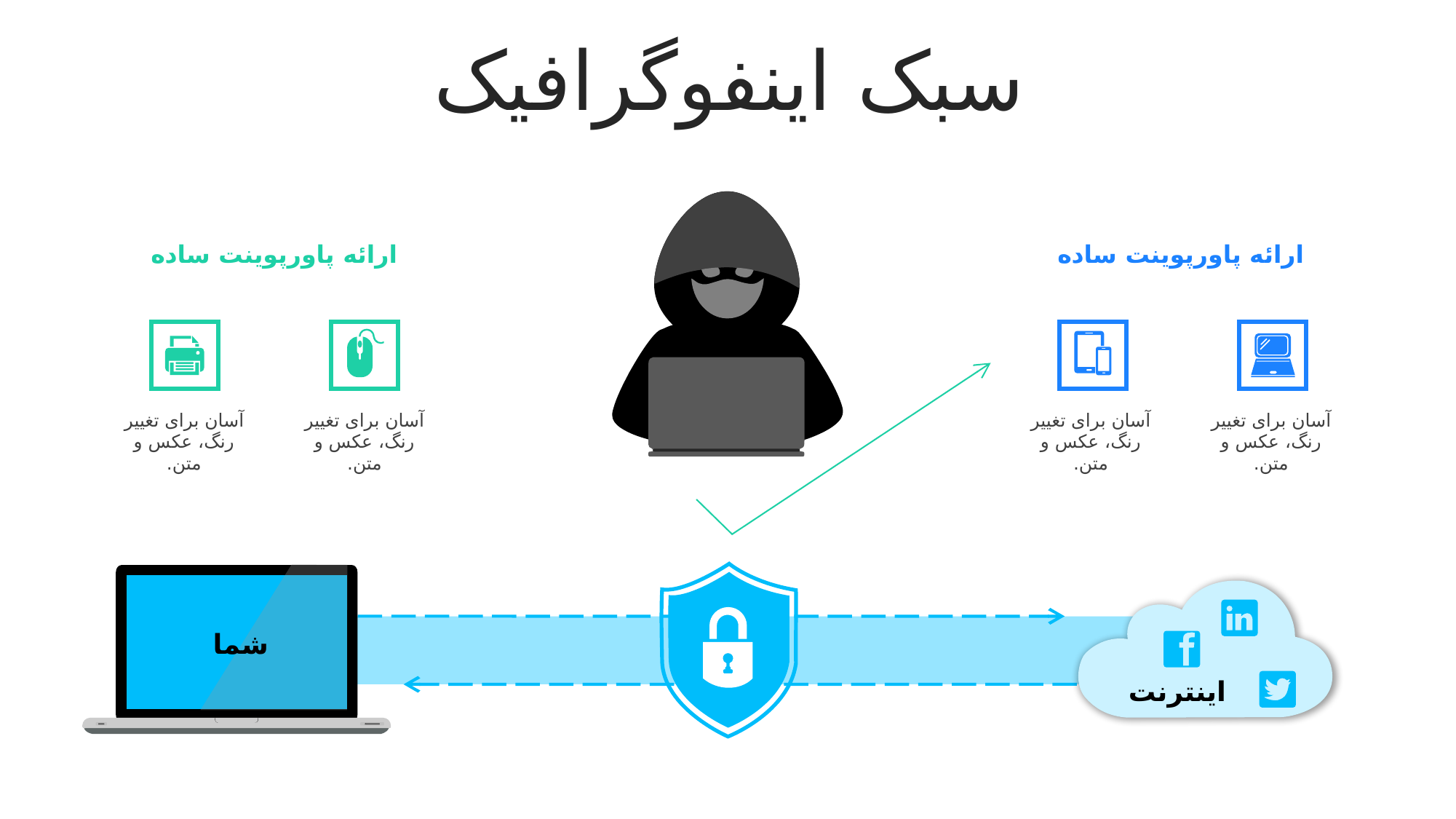

سبک اینفوگرافیک

ارائه پاورپوینت ساده
ارائه پاورپوینت ساده

آسان برای تغییر رنگ، عکس و متن.
آسان برای تغییر رنگ، عکس و متن.

آسان برای تغییر رنگ، عکس و متن.
آسان برای تغییر رنگ، عکس و متن.

اینترنت

شما